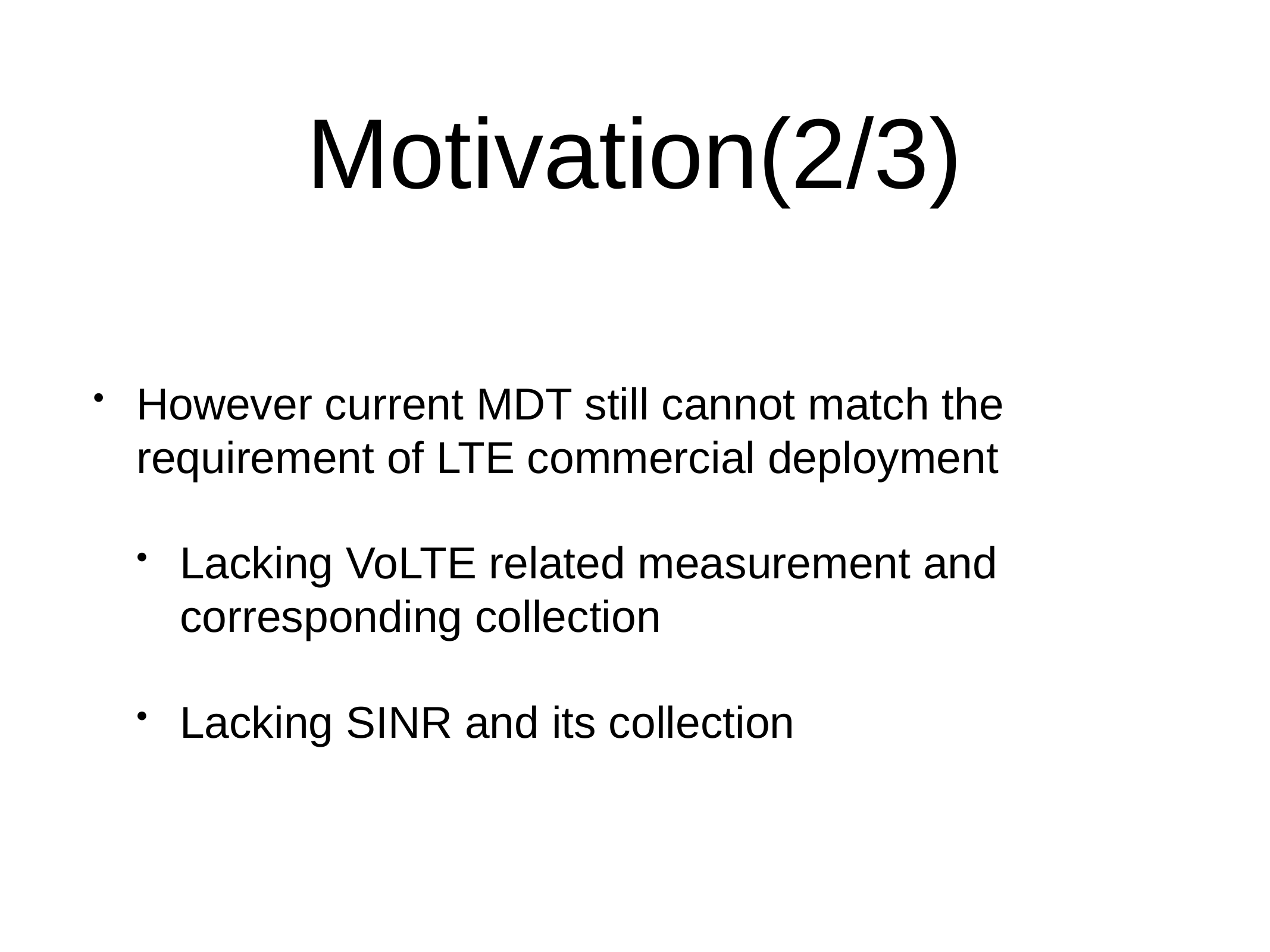

# Motivation(2/3)
However current MDT still cannot match the requirement of LTE commercial deployment
Lacking VoLTE related measurement and corresponding collection
Lacking SINR and its collection